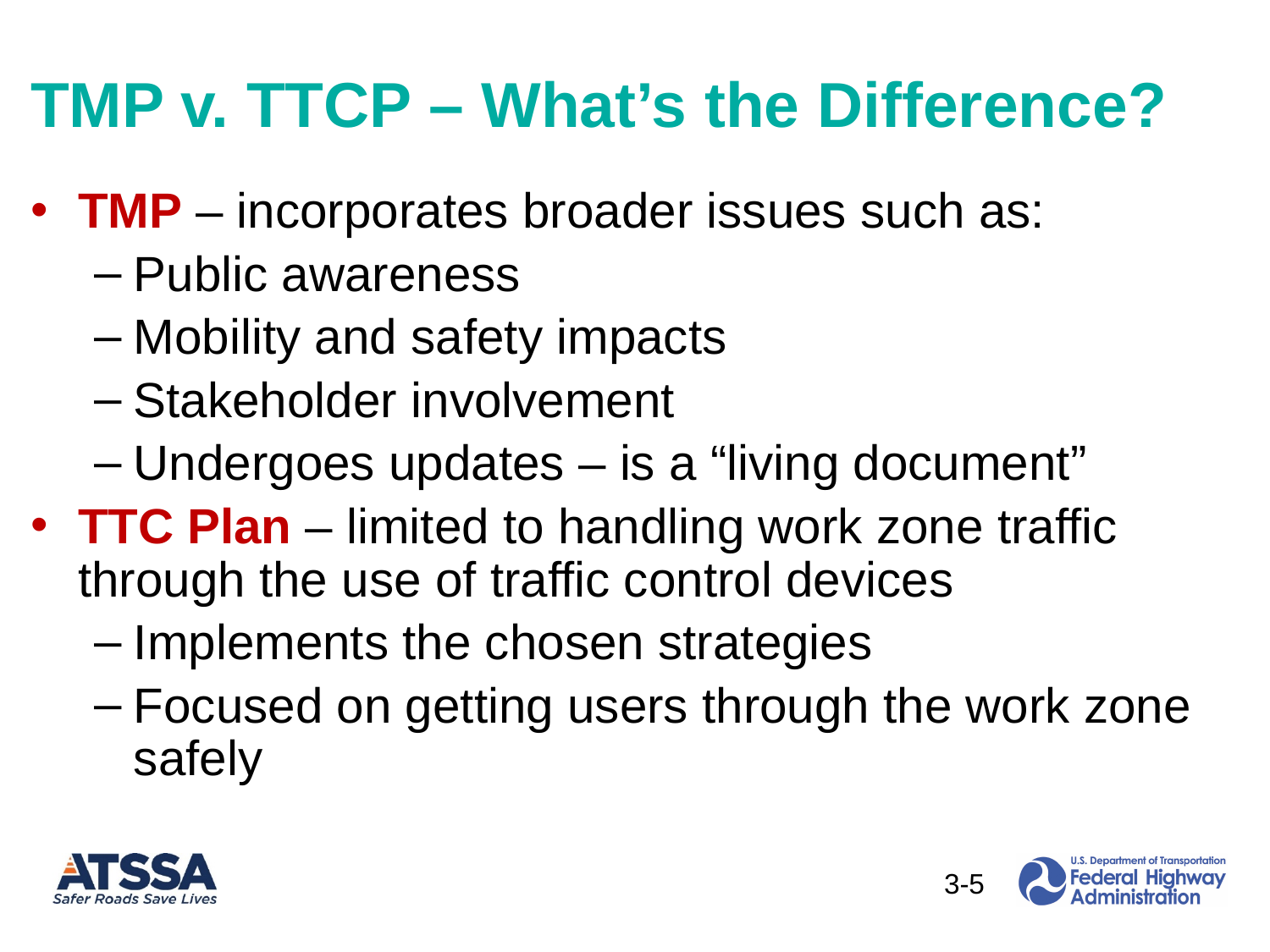

# TMP v. TTCP – What’s the Difference?
TMP – incorporates broader issues such as:
Public awareness
Mobility and safety impacts
Stakeholder involvement
Undergoes updates – is a “living document”
TTC Plan – limited to handling work zone traffic through the use of traffic control devices
Implements the chosen strategies
Focused on getting users through the work zone safely